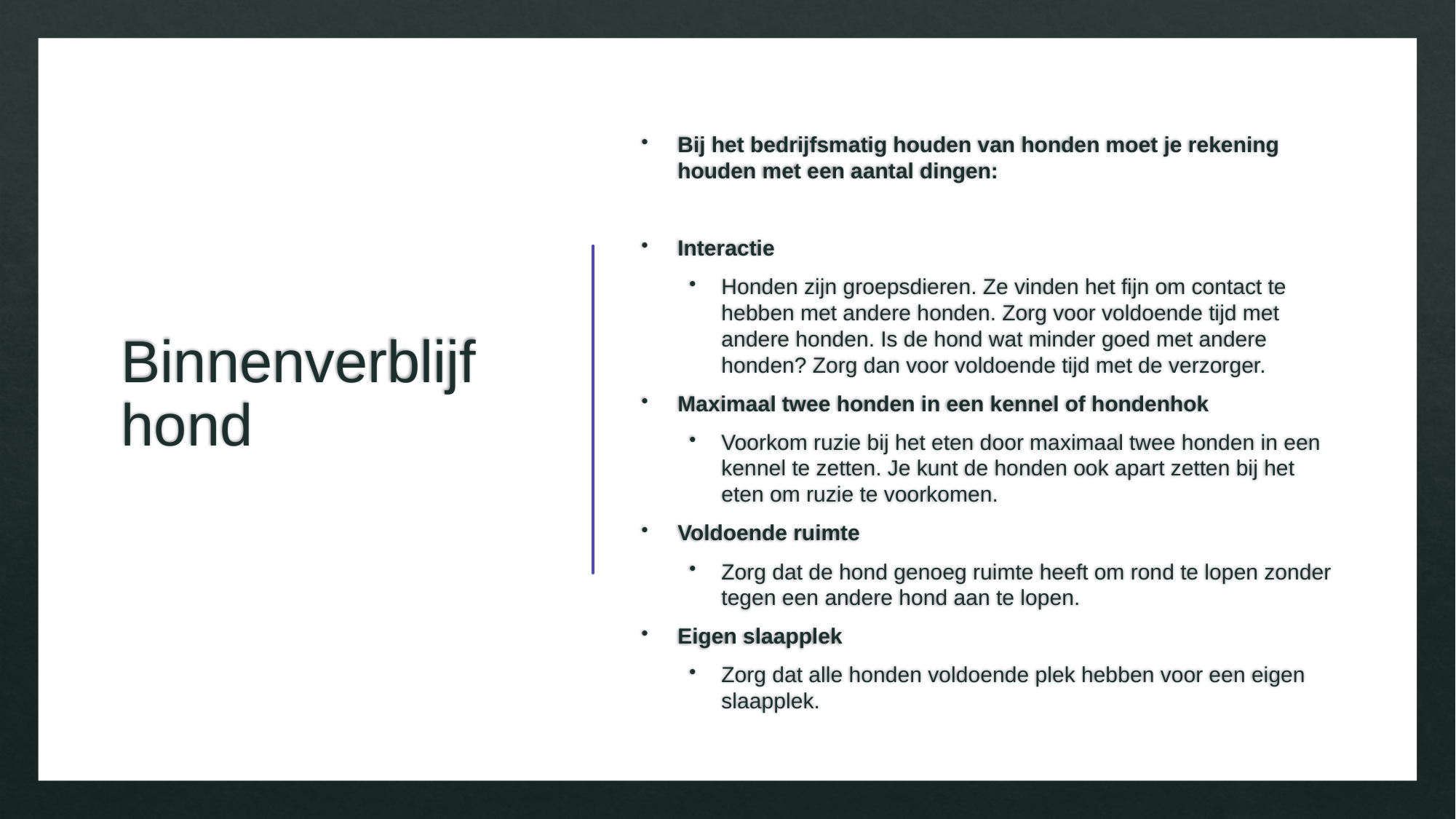

# Binnenverblijf hond
Bij het bedrijfsmatig houden van honden moet je rekening houden met een aantal dingen:

Interactie
Honden zijn groepsdieren. Ze vinden het fijn om contact te hebben met andere honden. Zorg voor voldoende tijd met andere honden. Is de hond wat minder goed met andere honden? Zorg dan voor voldoende tijd met de verzorger.
Maximaal twee honden in een kennel of hondenhok
Voorkom ruzie bij het eten door maximaal twee honden in een kennel te zetten. Je kunt de honden ook apart zetten bij het eten om ruzie te voorkomen.
Voldoende ruimte
Zorg dat de hond genoeg ruimte heeft om rond te lopen zonder tegen een andere hond aan te lopen.
Eigen slaapplek
Zorg dat alle honden voldoende plek hebben voor een eigen slaapplek.